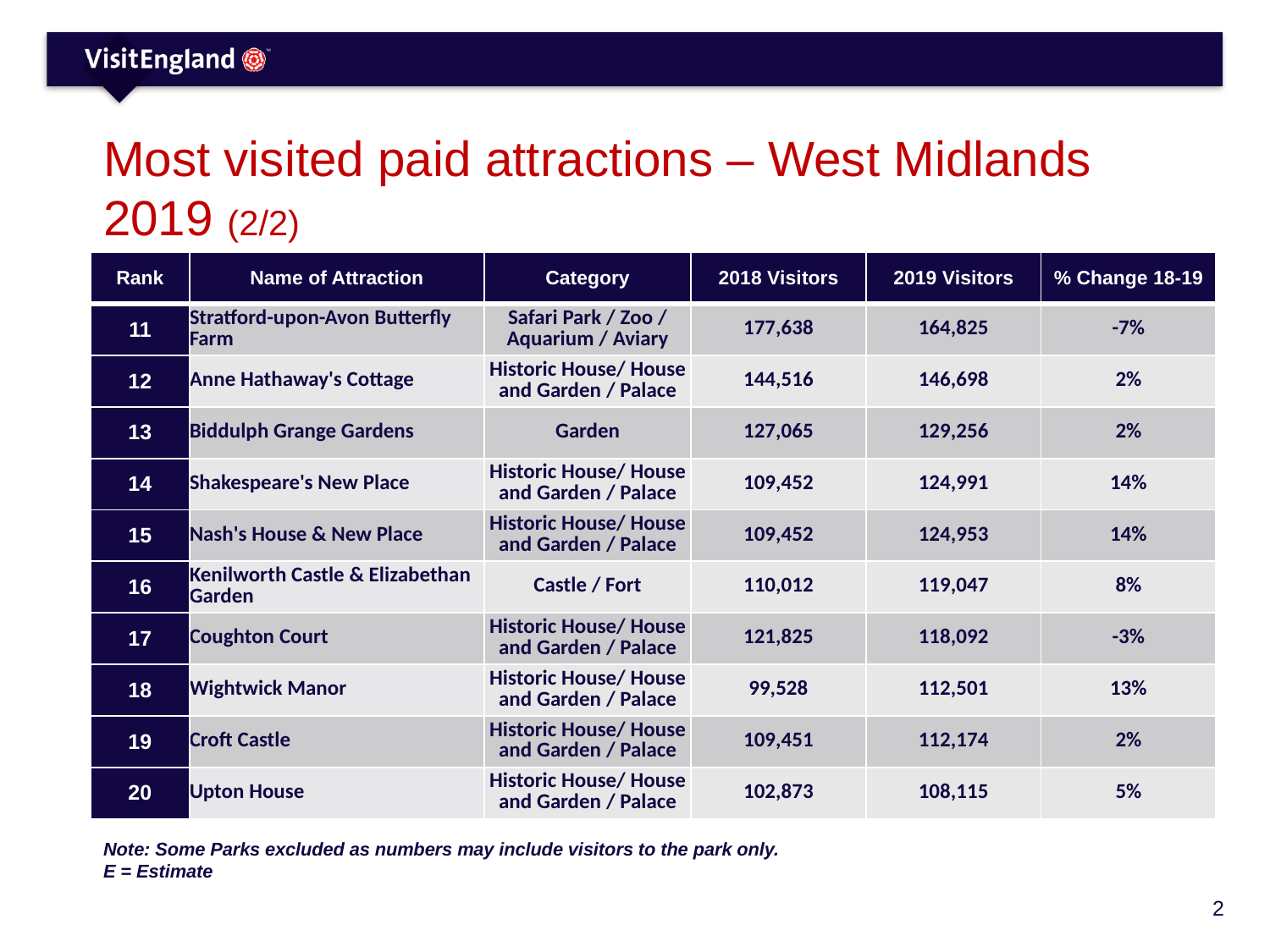

# Most visited paid attractions – West Midlands 2019 (2/2)
| Rank | Name of Attraction | Category | 2018 Visitors | 2019 Visitors | % Change 18-19 |
| --- | --- | --- | --- | --- | --- |
| 11 | Stratford-upon-Avon Butterfly Farm | Safari Park / Zoo / Aquarium / Aviary | 177,638 | 164,825 | -7% |
| 12 | Anne Hathaway's Cottage | Historic House/ House and Garden / Palace | 144,516 | 146,698 | 2% |
| 13 | Biddulph Grange Gardens | Garden | 127,065 | 129,256 | 2% |
| 14 | Shakespeare's New Place | Historic House/ House and Garden / Palace | 109,452 | 124,991 | 14% |
| 15 | Nash's House & New Place | Historic House/ House and Garden / Palace | 109,452 | 124,953 | 14% |
| 16 | Kenilworth Castle & Elizabethan Garden | Castle / Fort | 110,012 | 119,047 | 8% |
| 17 | Coughton Court | Historic House/ House and Garden / Palace | 121,825 | 118,092 | -3% |
| 18 | Wightwick Manor | Historic House/ House and Garden / Palace | 99,528 | 112,501 | 13% |
| 19 | Croft Castle | Historic House/ House and Garden / Palace | 109,451 | 112,174 | 2% |
| 20 | Upton House | Historic House/ House and Garden / Palace | 102,873 | 108,115 | 5% |
Note: Some Parks excluded as numbers may include visitors to the park only.
E = Estimate